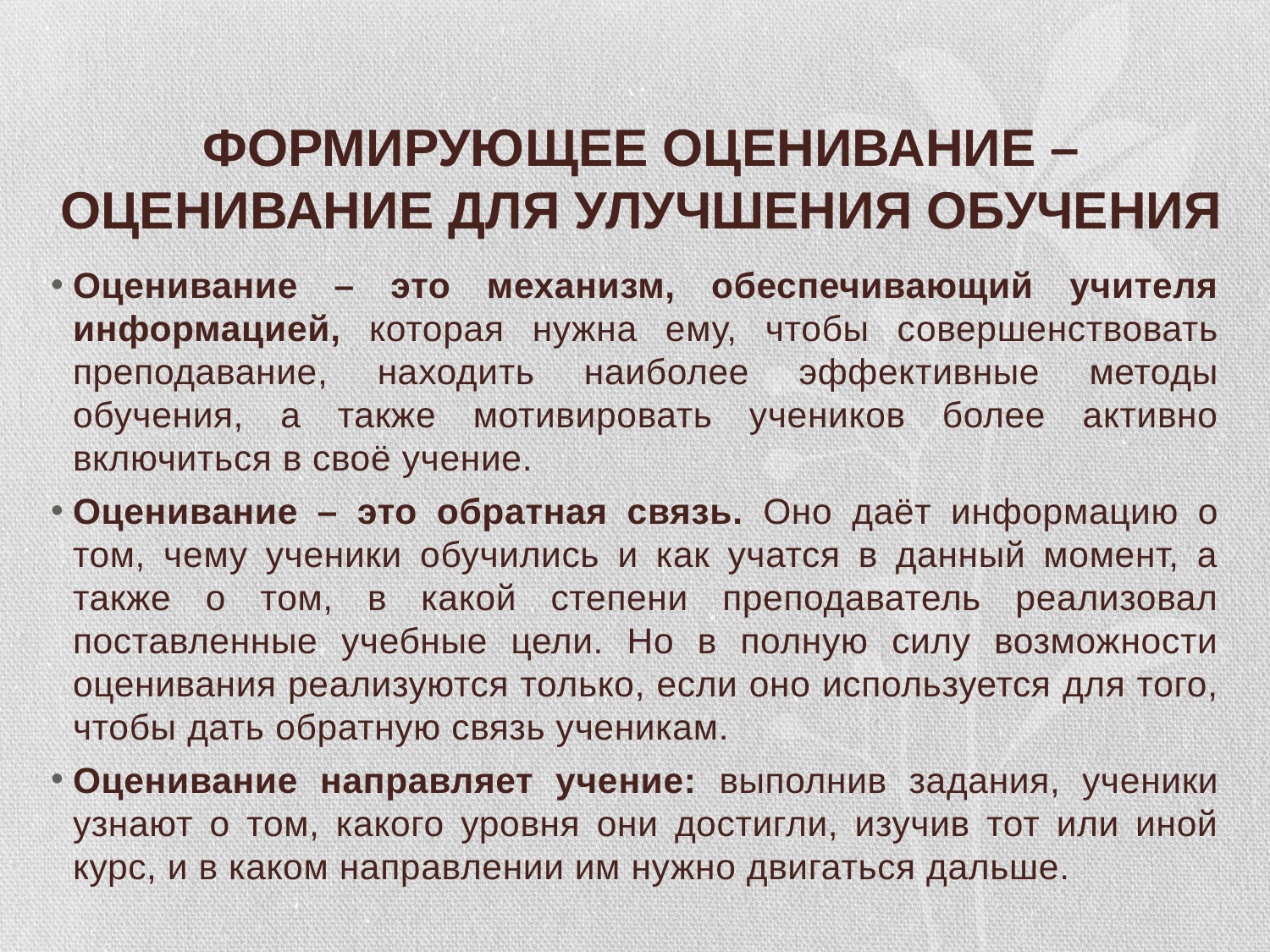

# ФОРМИРУЮЩЕЕ ОЦЕНИВАНИЕ – ОЦЕНИВАНИЕ ДЛЯ УЛУЧШЕНИЯ ОБУЧЕНИЯ
Оценивание – это механизм, обеспечивающий учителя информацией, которая нужна ему, чтобы совершенствовать преподавание, находить наиболее эффективные методы обучения, а также мотивировать учеников более активно включиться в своё учение.
Оценивание – это обратная связь. Оно даёт информацию о том, чему ученики обучились и как учатся в данный момент, а также о том, в какой степени преподаватель реализовал поставленные учебные цели. Но в полную силу возможности оценивания реализуются только, если оно используется для того, чтобы дать обратную связь ученикам.
Оценивание направляет учение: выполнив задания, ученики узнают о том, какого уровня они достигли, изучив тот или иной курс, и в каком направлении им нужно двигаться дальше.